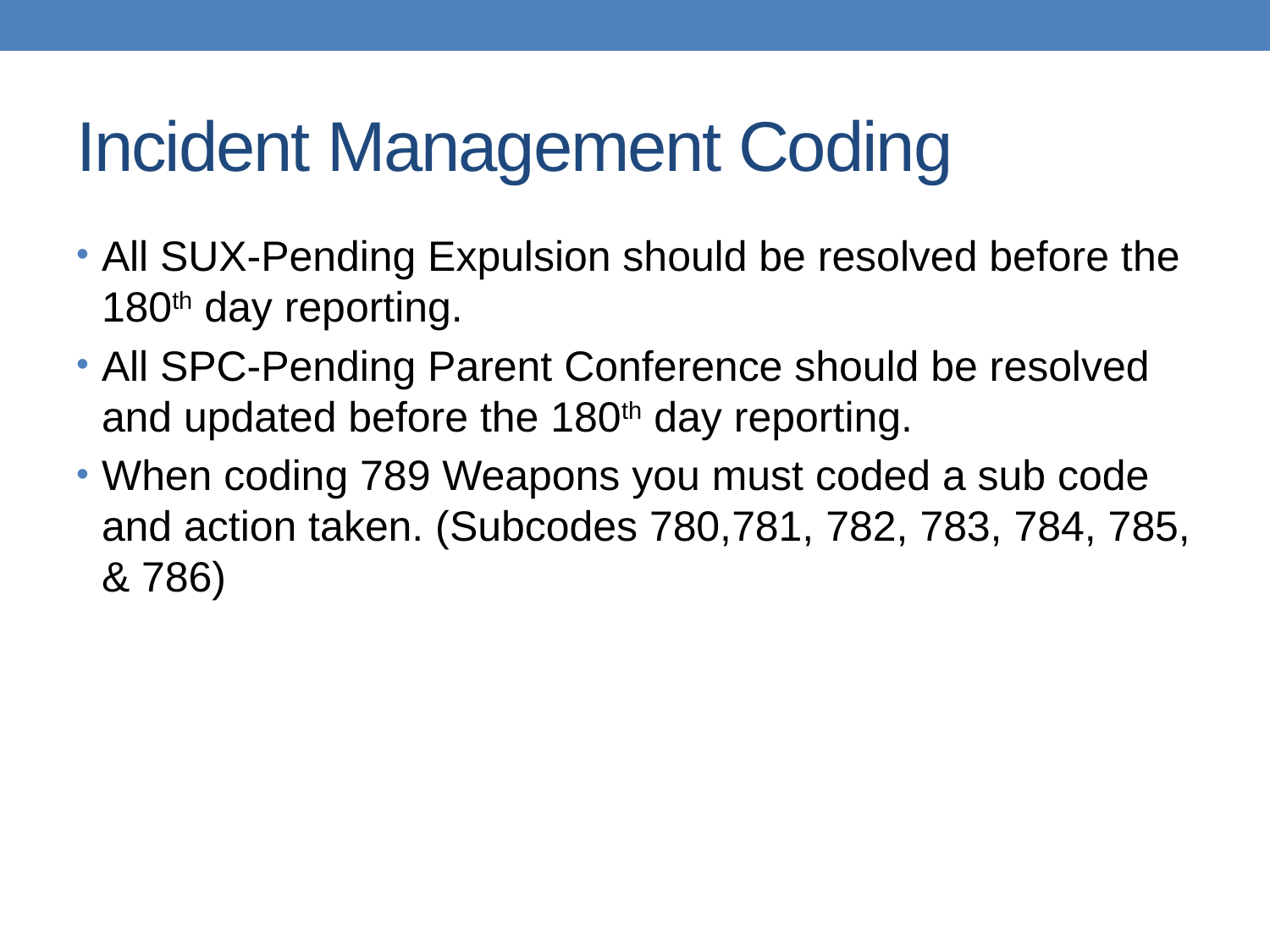

# Incident Management Coding
All SUX-Pending Expulsion should be resolved before the 180th day reporting.
All SPC-Pending Parent Conference should be resolved and updated before the 180th day reporting.
When coding 789 Weapons you must coded a sub code and action taken. (Subcodes 780,781, 782, 783, 784, 785, & 786)